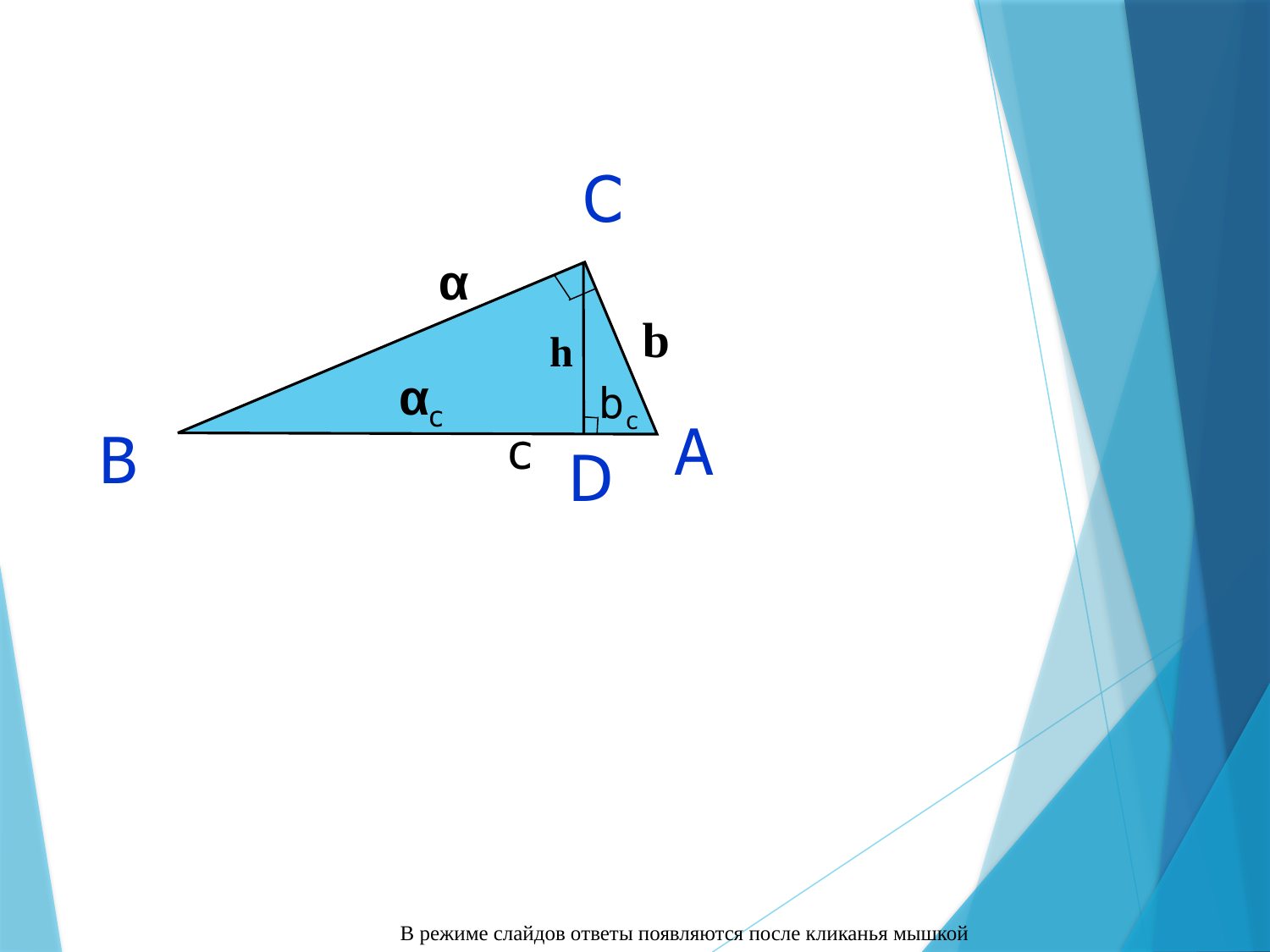

С
α

b
h

αс
bс
с

А
В
D
В режиме слайдов ответы появляются после кликанья мышкой